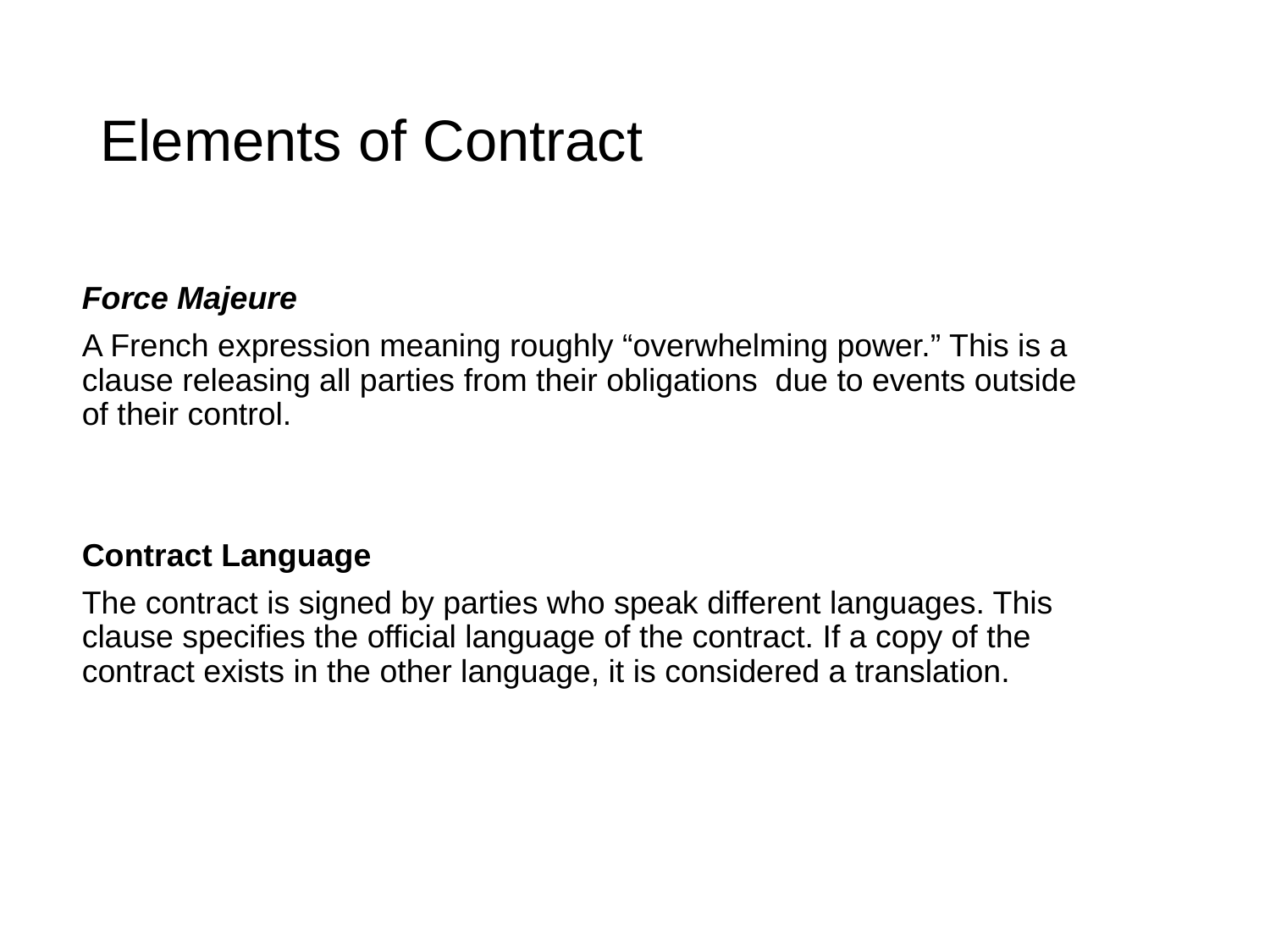

# Elements of Contract
Force Majeure
A French expression meaning roughly “overwhelming power.” This is a clause releasing all parties from their obligations  due to events outside of their control.
Contract Language
The contract is signed by parties who speak different languages. This clause specifies the official language of the contract. If a copy of the contract exists in the other language, it is considered a translation.